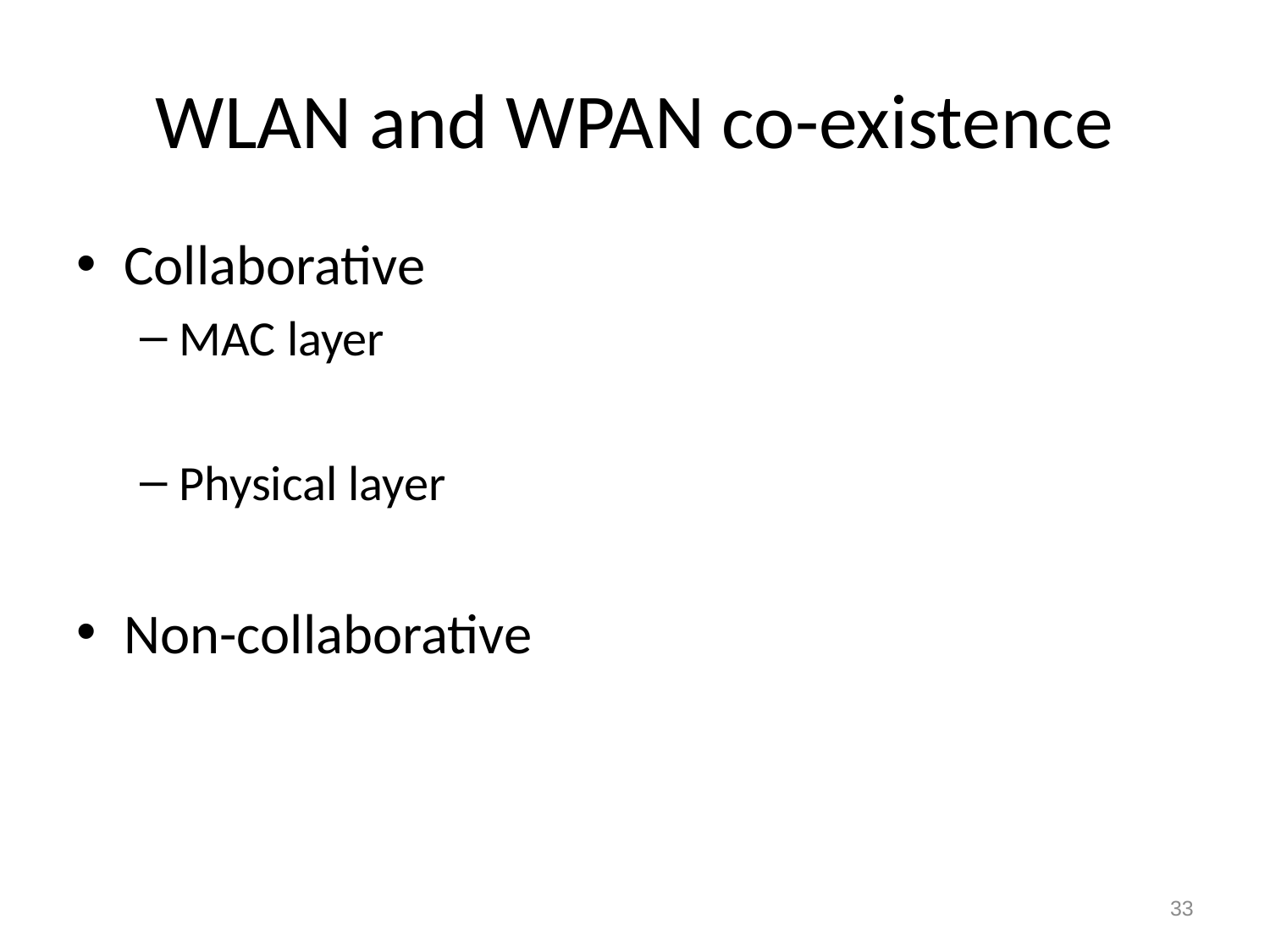

# WLAN and WPAN co-existence
Collaborative
MAC layer

Physical layer

Non-collaborative

33